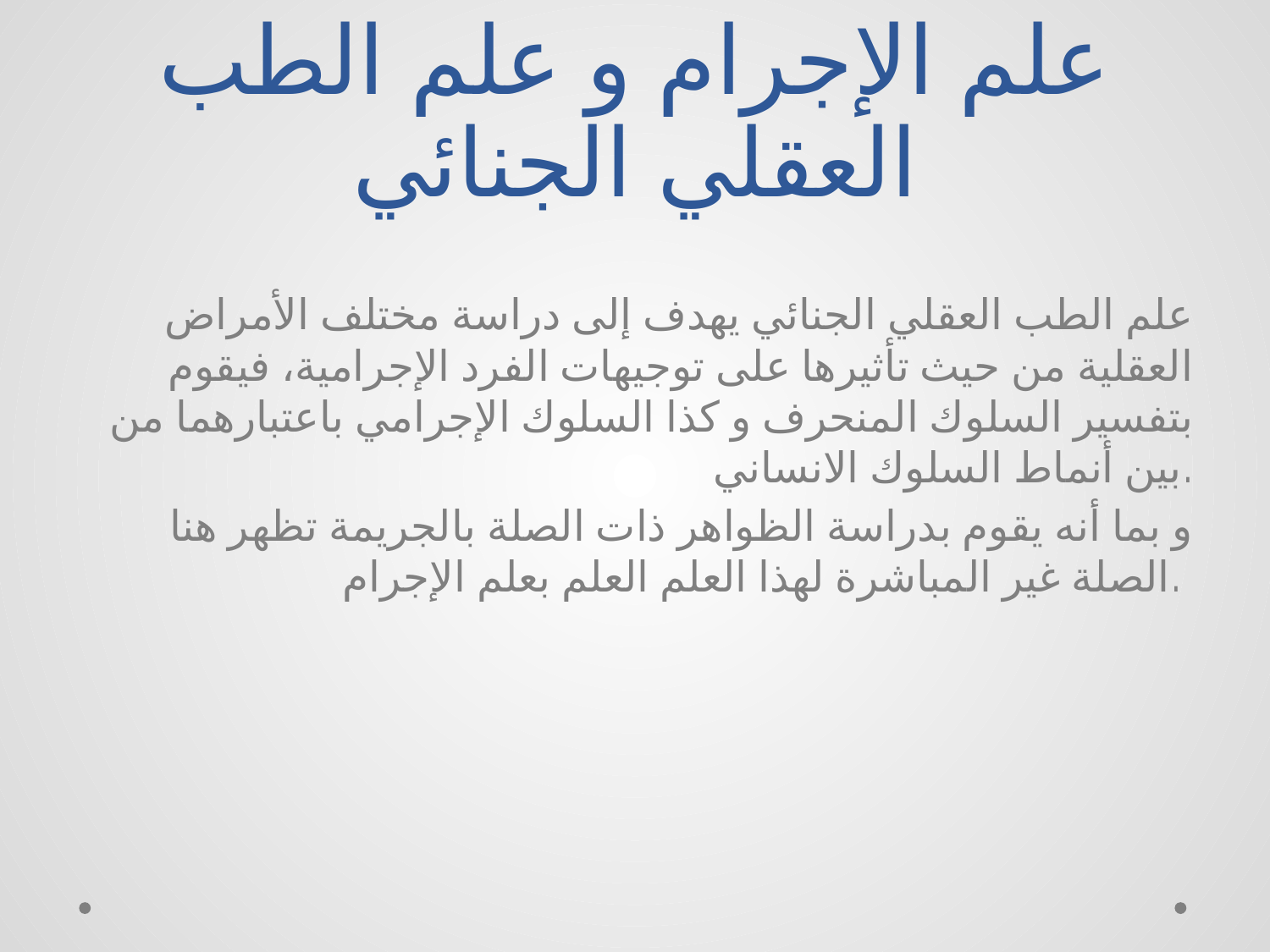

# علم الإجرام و علم الطب العقلي الجنائي

علم الطب العقلي الجنائي يهدف إلى دراسة مختلف الأمراض العقلية من حيث تأثيرها على توجيهات الفرد الإجرامية، فيقوم بتفسير السلوك المنحرف و كذا السلوك الإجرامي باعتبارهما من بين أنماط السلوك الانساني.
و بما أنه يقوم بدراسة الظواهر ذات الصلة بالجريمة تظهر هنا الصلة غير المباشرة لهذا العلم العلم بعلم الإجرام.